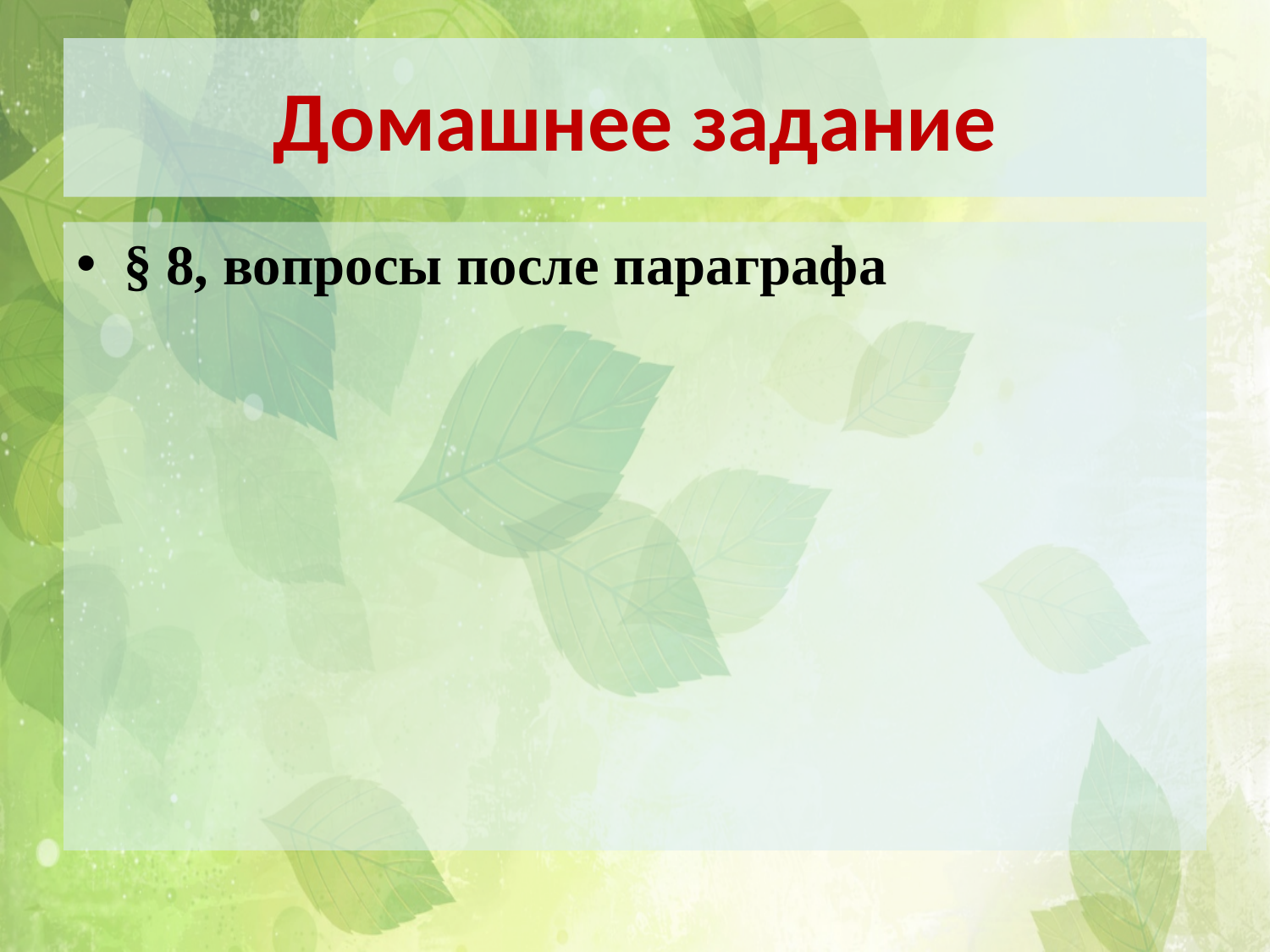

# Домашнее задание
§ 8, вопросы после параграфа